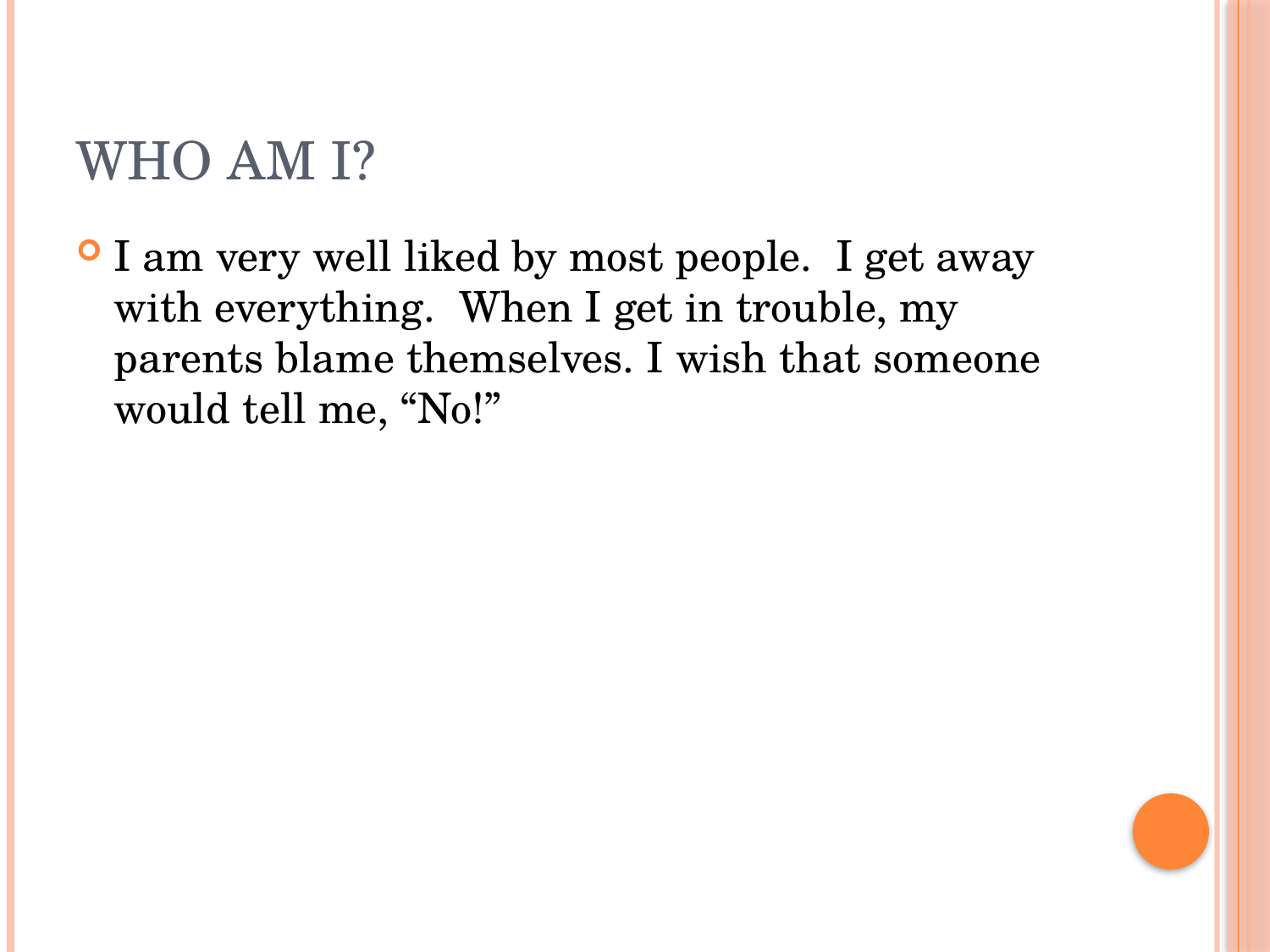

# Who am I?
I am very well liked by most people.  I get away with everything.  When I get in trouble, my parents blame themselves. I wish that someone would tell me, “No!”